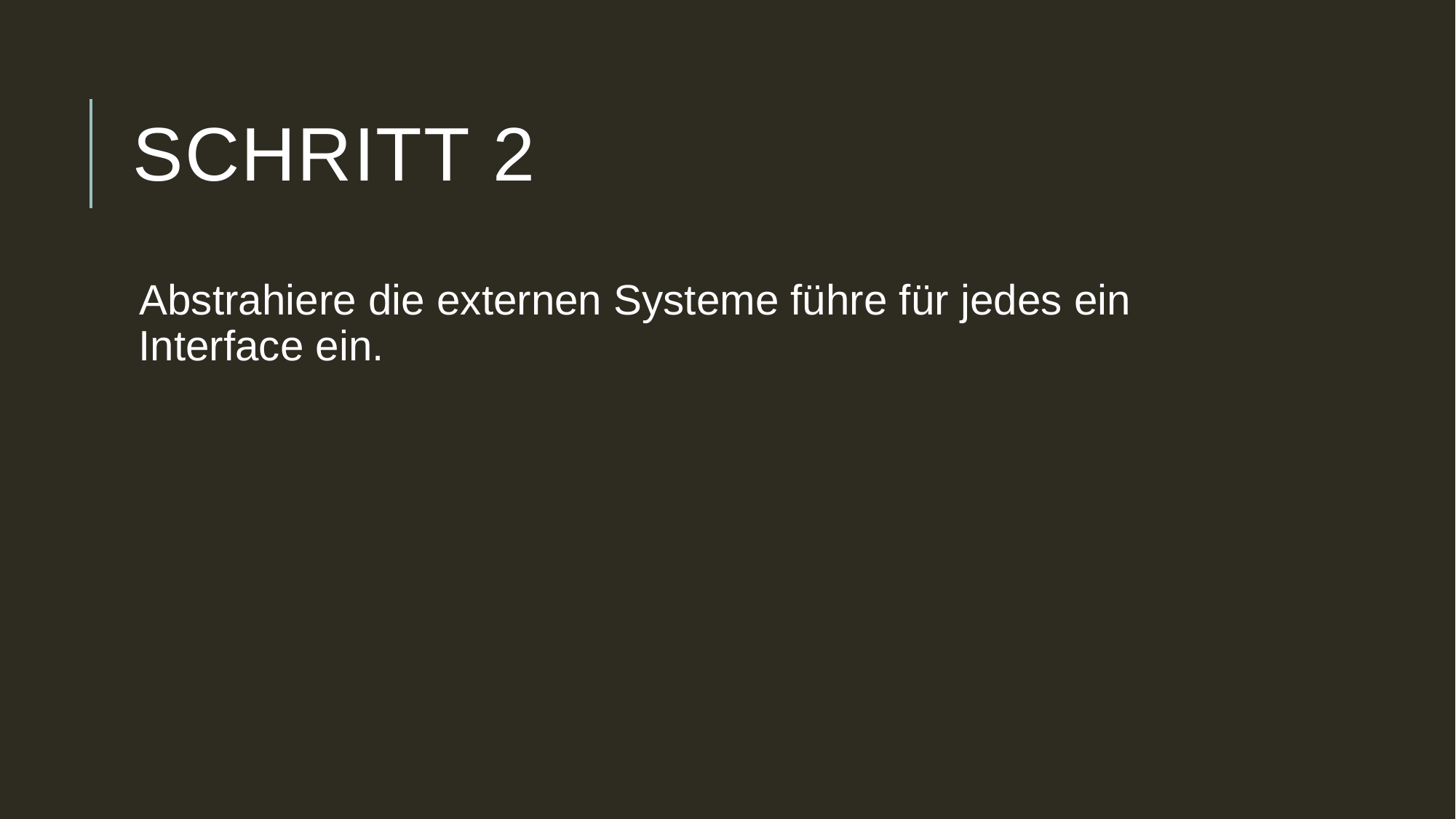

# Schritt 2
Abstrahiere die externen Systeme führe für jedes ein Interface ein.